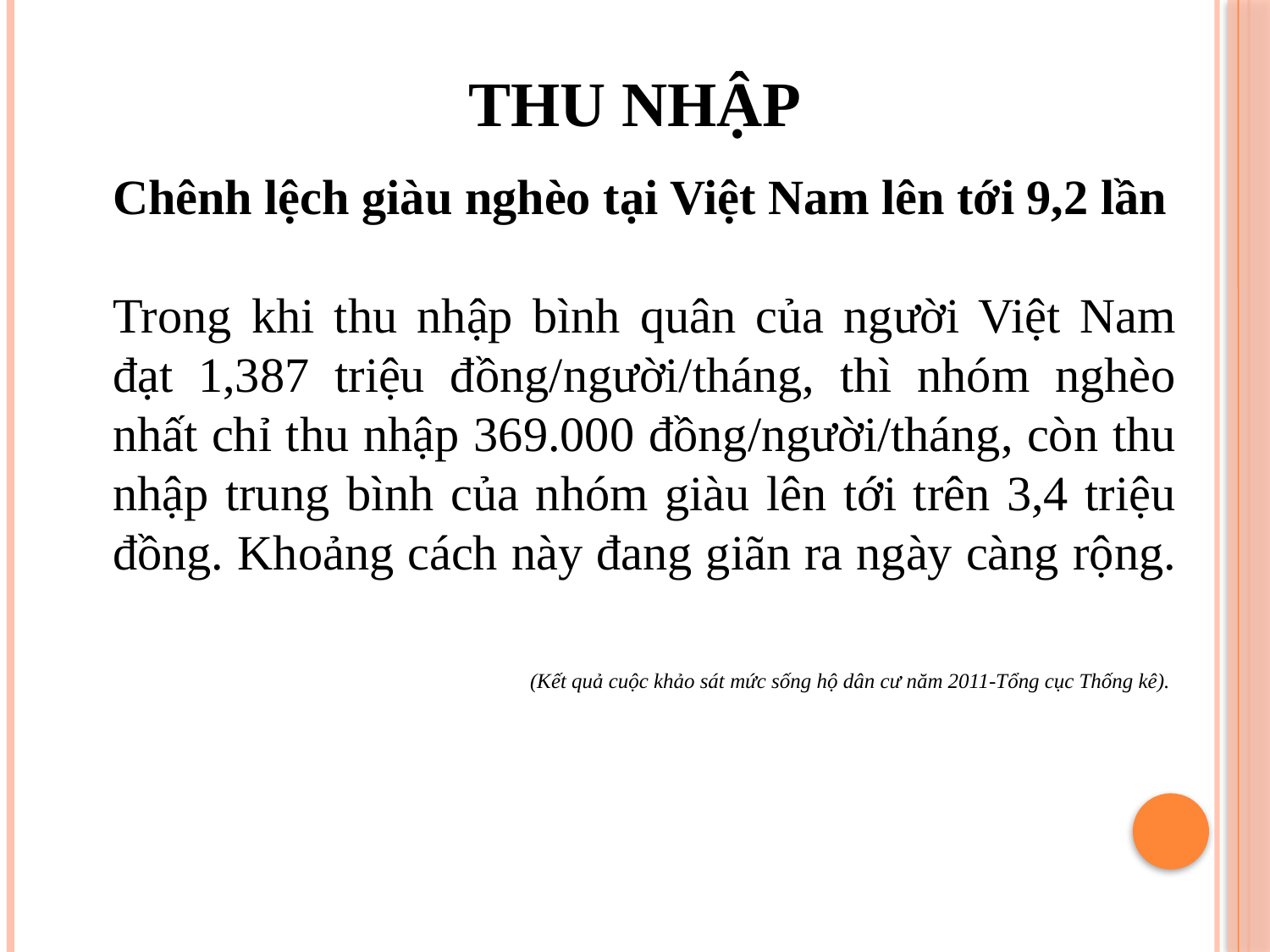

THU NHẬP
Chênh lệch giàu nghèo tại Việt Nam lên tới 9,2 lần

Trong khi thu nhập bình quân của người Việt Nam đạt 1,387 triệu đồng/người/tháng, thì nhóm nghèo nhất chỉ thu nhập 369.000 đồng/người/tháng, còn thu nhập trung bình của nhóm giàu lên tới trên 3,4 triệu đồng. Khoảng cách này đang giãn ra ngày càng rộng.
                                  (Kết quả cuộc khảo sát mức sống hộ dân cư năm 2011-Tổng cục Thống kê).